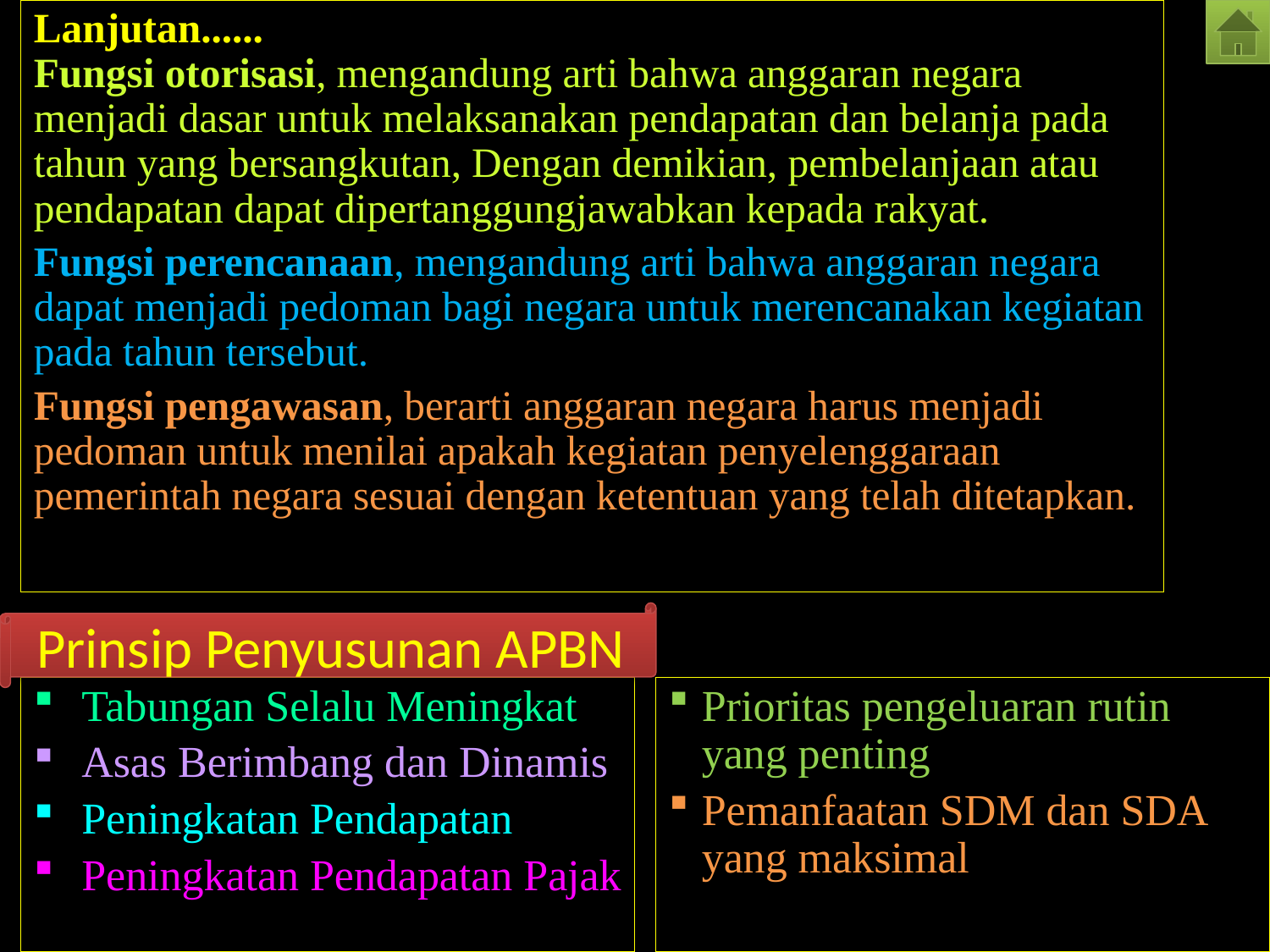

Lanjutan......
Fungsi otorisasi, mengandung arti bahwa anggaran negara menjadi dasar untuk melaksanakan pendapatan dan belanja pada tahun yang bersangkutan, Dengan demikian, pembelanjaan atau pendapatan dapat dipertanggungjawabkan kepada rakyat.
Fungsi perencanaan, mengandung arti bahwa anggaran negara dapat menjadi pedoman bagi negara untuk merencanakan kegiatan pada tahun tersebut.
Fungsi pengawasan, berarti anggaran negara harus menjadi pedoman untuk menilai apakah kegiatan penyelenggaraan pemerintah negara sesuai dengan ketentuan yang telah ditetapkan.

Prinsip Penyusunan APBN
Tabungan Selalu Meningkat
Asas Berimbang dan Dinamis
Peningkatan Pendapatan
Peningkatan Pendapatan Pajak

Prioritas pengeluaran rutin yang penting
Pemanfaatan SDM dan SDA yang maksimal